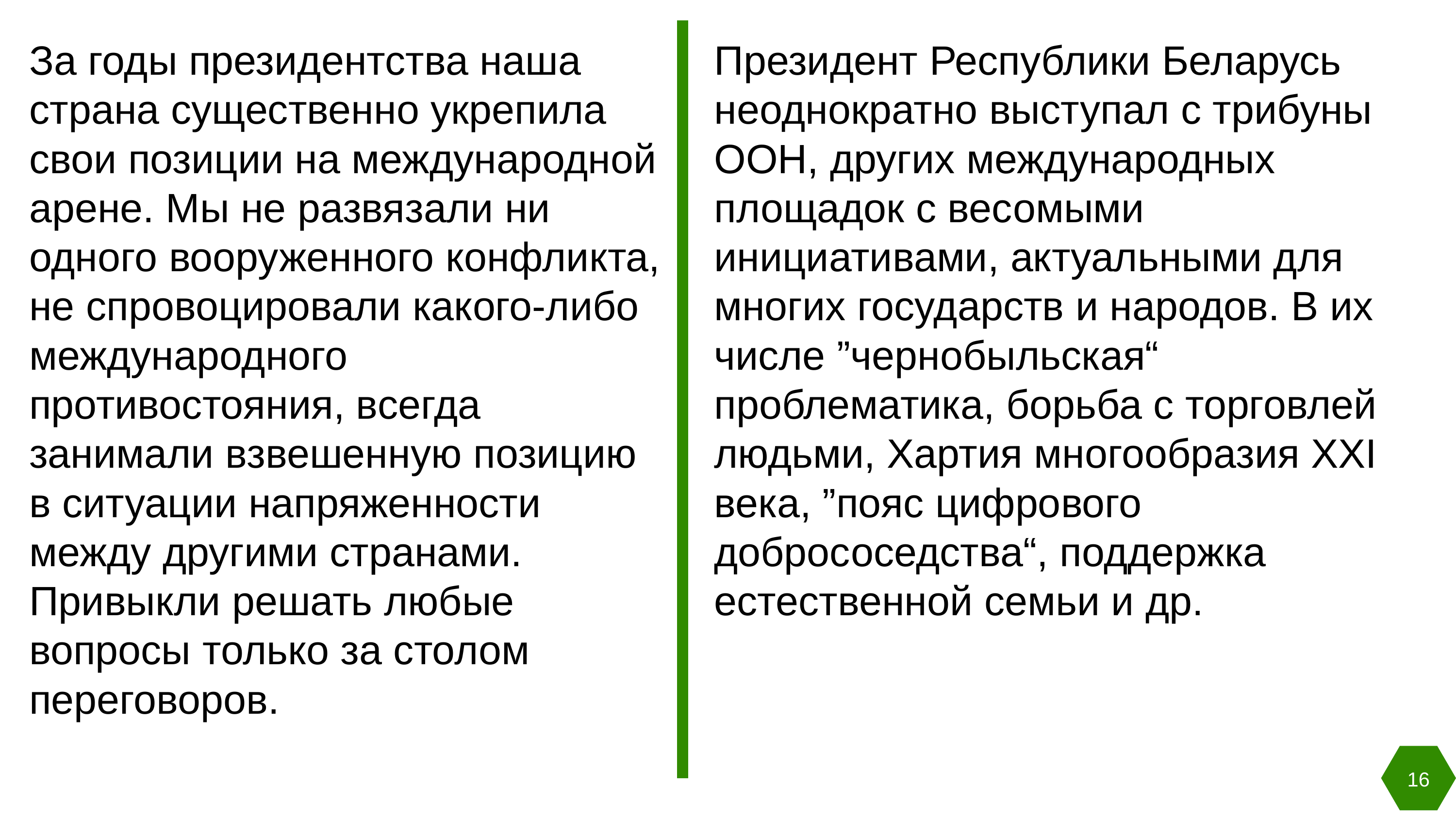

За годы президентства наша страна существенно укрепила свои позиции на международной арене. Мы не развязали ни одного вооруженного конфликта, не спровоцировали какого-либо международного противостояния, всегда занимали взвешенную позицию в ситуации напряженности между другими странами. Привыкли решать любые вопросы только за столом переговоров.

Президент Республики Беларусь неоднократно выступал с трибуны ООН, других международных площадок с весомыми инициативами, актуальными для многих государств и народов. В их числе ”чернобыльская“ проблематика, борьба с торговлей людьми, Хартия многообразия XXI века, ”пояс цифрового добрососедства“, поддержка естественной семьи и др.

16